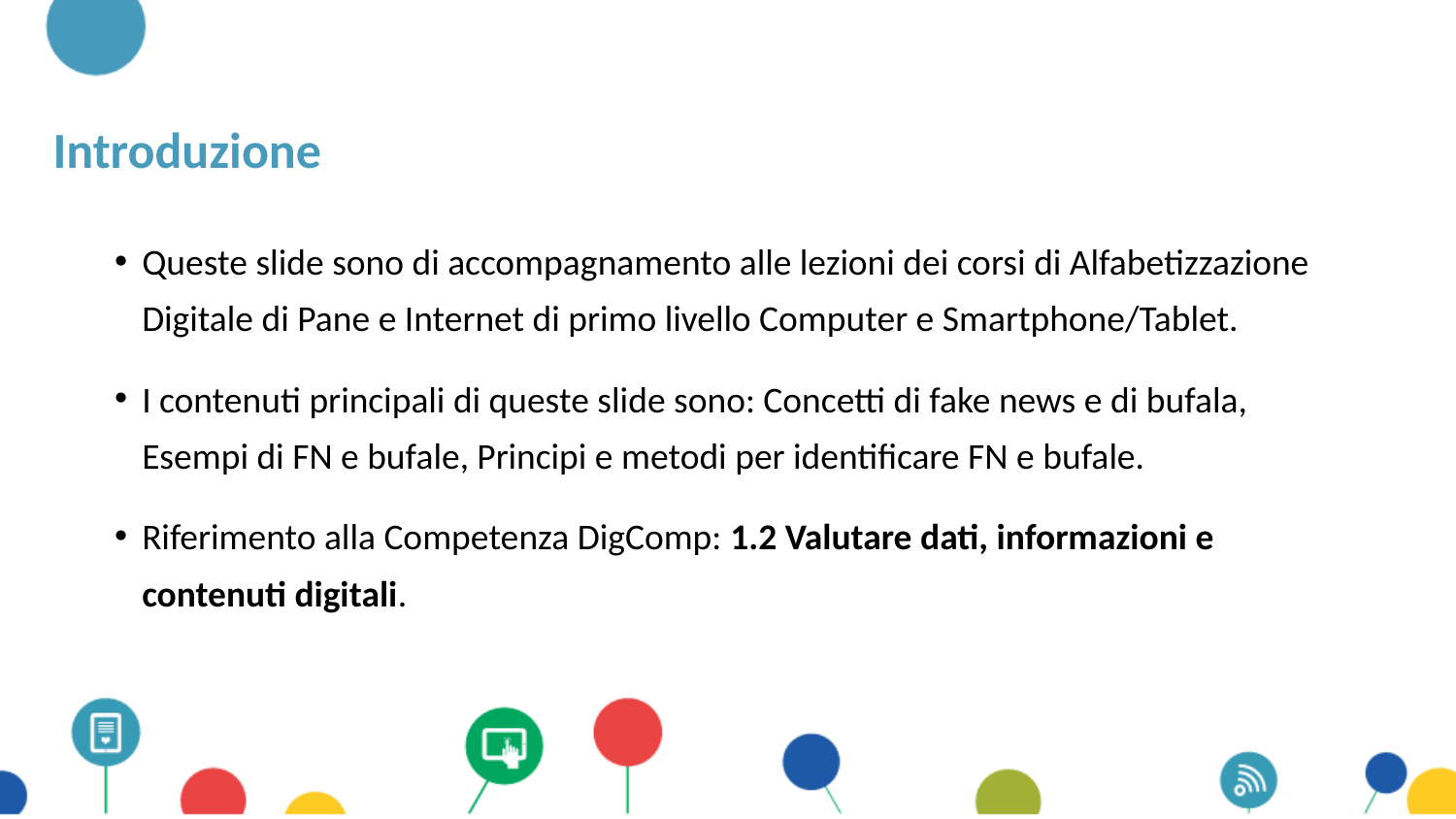

# Introduzione
Queste slide sono di accompagnamento alle lezioni dei corsi di Alfabetizzazione Digitale di Pane e Internet di primo livello Computer e Smartphone/Tablet.
I contenuti principali di queste slide sono: Concetti di fake news e di bufala,    Esempi di FN e bufale, Principi e metodi per identificare FN e bufale.
Riferimento alla Competenza DigComp: 1.2 Valutare dati, informazioni e contenuti digitali.